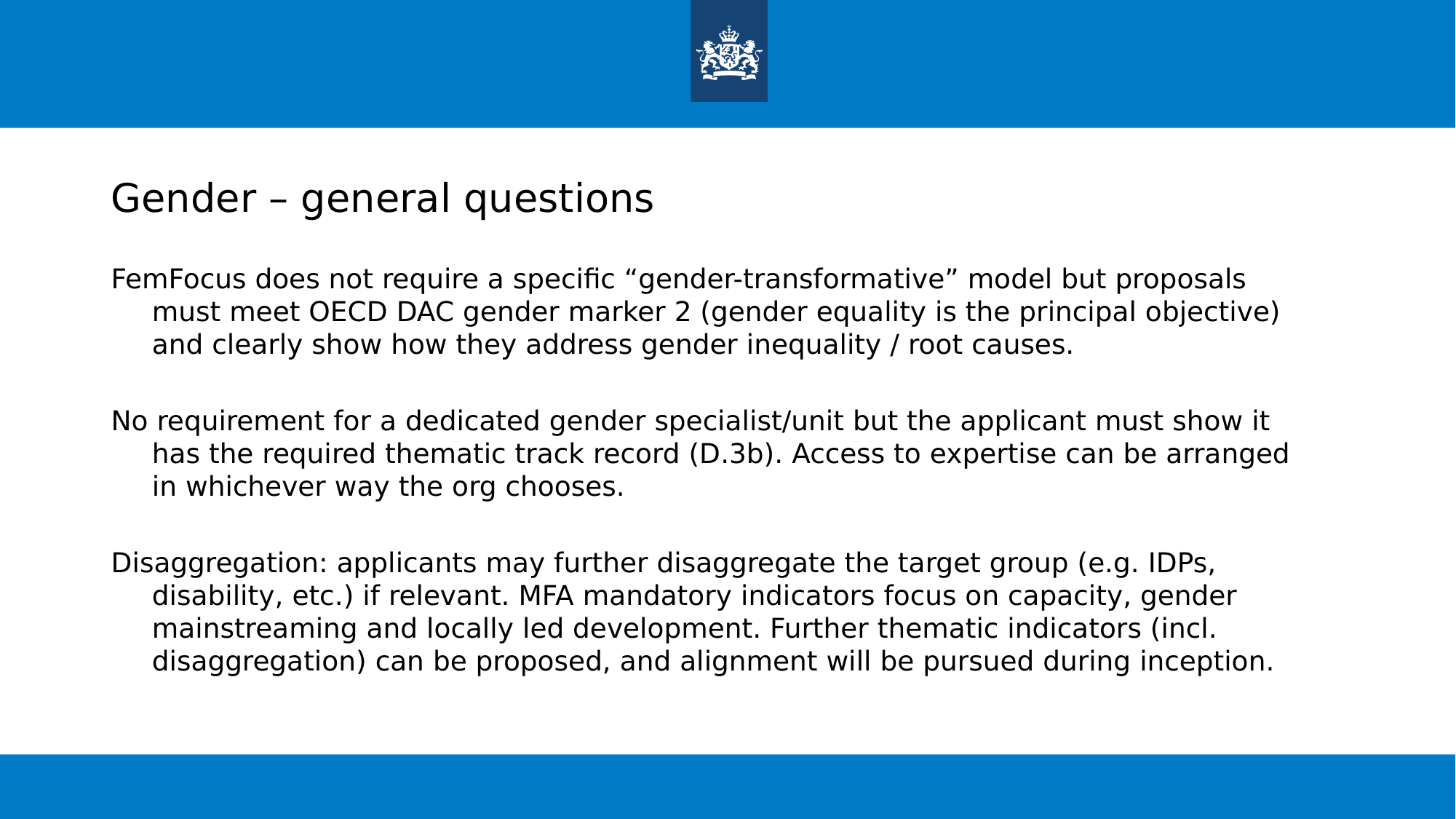

# Gender – general questions
FemFocus does not require a specific “gender-transformative” model but proposals must meet OECD DAC gender marker 2 (gender equality is the principal objective) and clearly show how they address gender inequality / root causes.

No requirement for a dedicated gender specialist/unit but the applicant must show it has the required thematic track record (D.3b). Access to expertise can be arranged in whichever way the org chooses.

Disaggregation: applicants may further disaggregate the target group (e.g. IDPs, disability, etc.) if relevant. MFA mandatory indicators focus on capacity, gender mainstreaming and locally led development. Further thematic indicators (incl. disaggregation) can be proposed, and alignment will be pursued during inception.